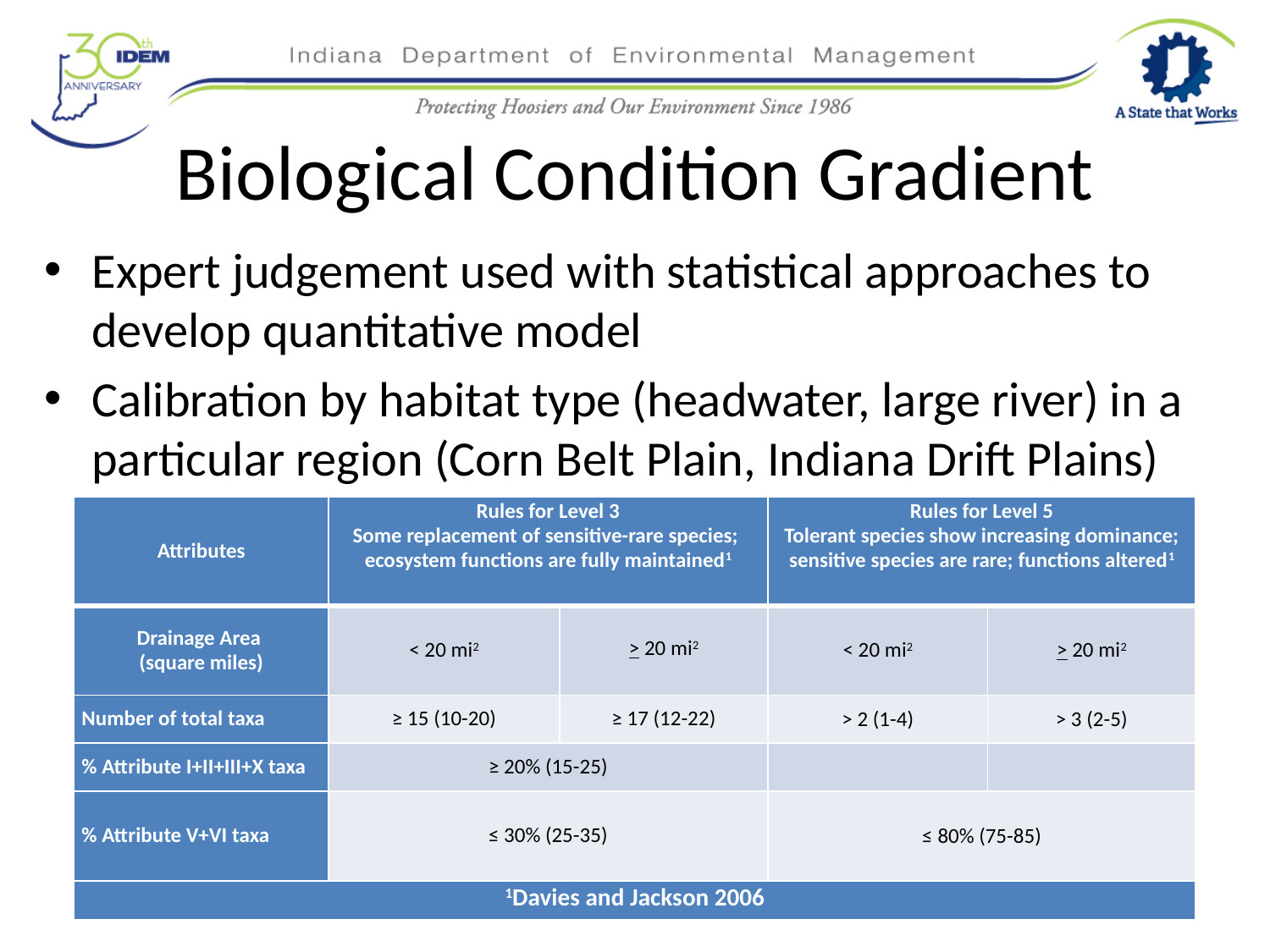

# Biological Condition Gradient
Expert judgement used with statistical approaches to develop quantitative model
Calibration by habitat type (headwater, large river) in a particular region (Corn Belt Plain, Indiana Drift Plains)
| Attributes | Rules for Level 3 Some replacement of sensitive-rare species; ecosystem functions are fully maintained1 |  | Rules for Level 5 Tolerant species show increasing dominance; sensitive species are rare; functions altered1 |  |
| --- | --- | --- | --- | --- |
| Drainage Area (square miles) | < 20 mi2 | > 20 mi2 | < 20 mi2 | > 20 mi2 |
| Number of total taxa | ≥ 15 (10-20) | ≥ 17 (12-22) | > 2 (1-4) | > 3 (2-5) |
| % Attribute I+II+III+X taxa | ≥ 20% (15-25) |  |  |  |
| % Attribute V+VI taxa | ≤ 30% (25-35) |  | ≤ 80% (75-85) |  |
| 1Davies and Jackson 2006 |  |  |  |  |